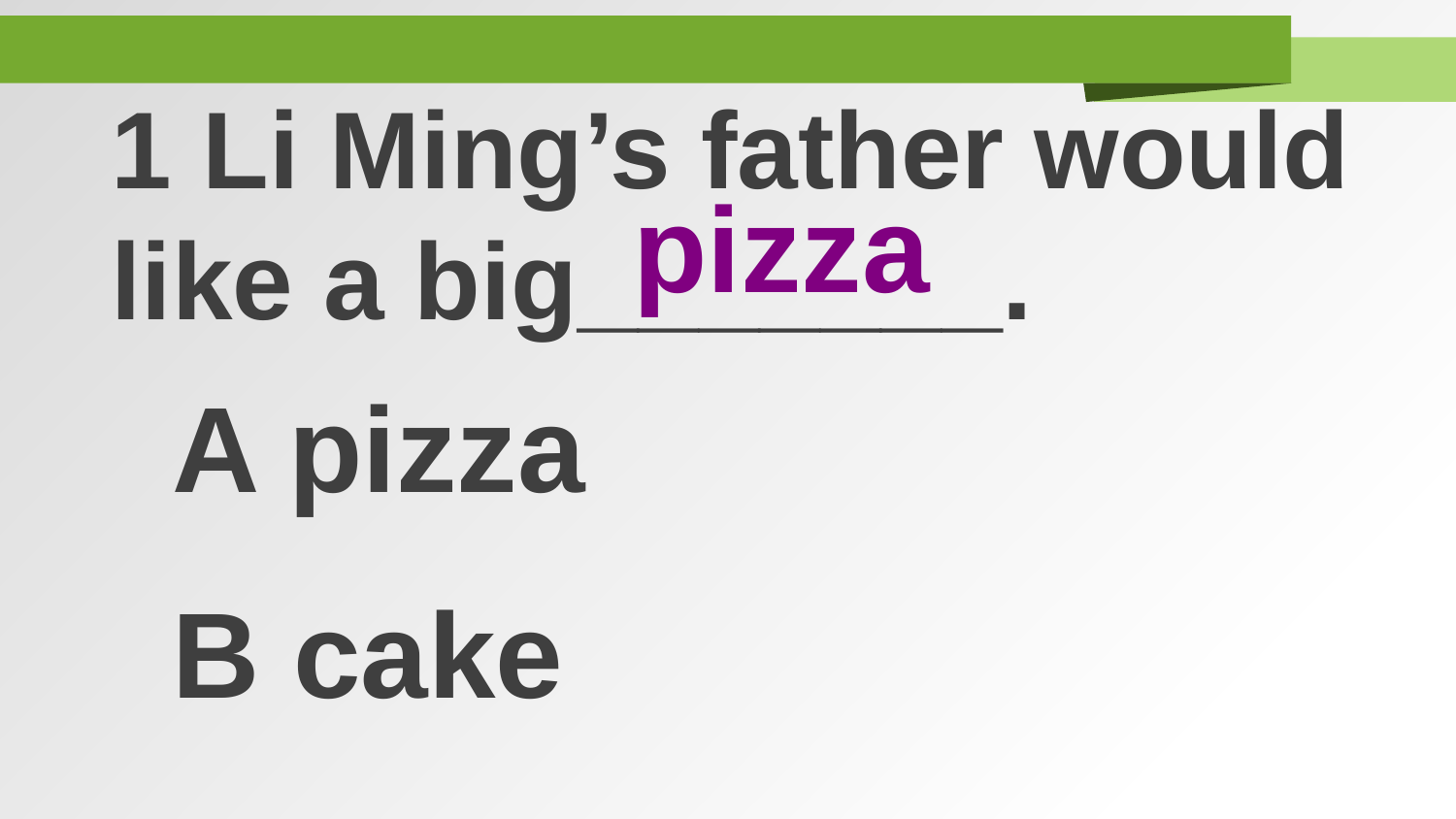

1 Li Ming’s father would like a big_______.
pizza
A pizza
B cake